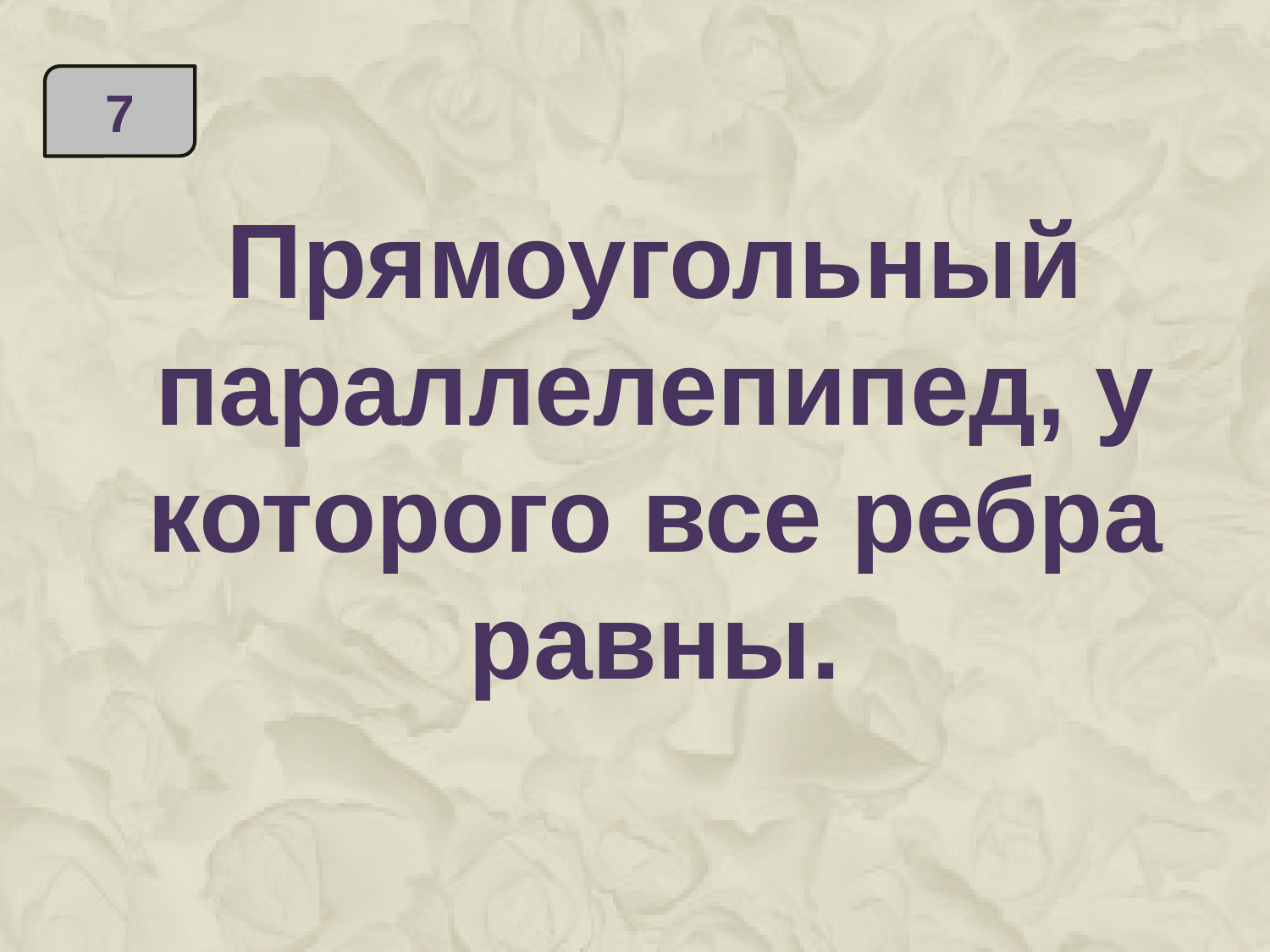

7
Прямоугольный параллелепипед, у которого все ребра равны.